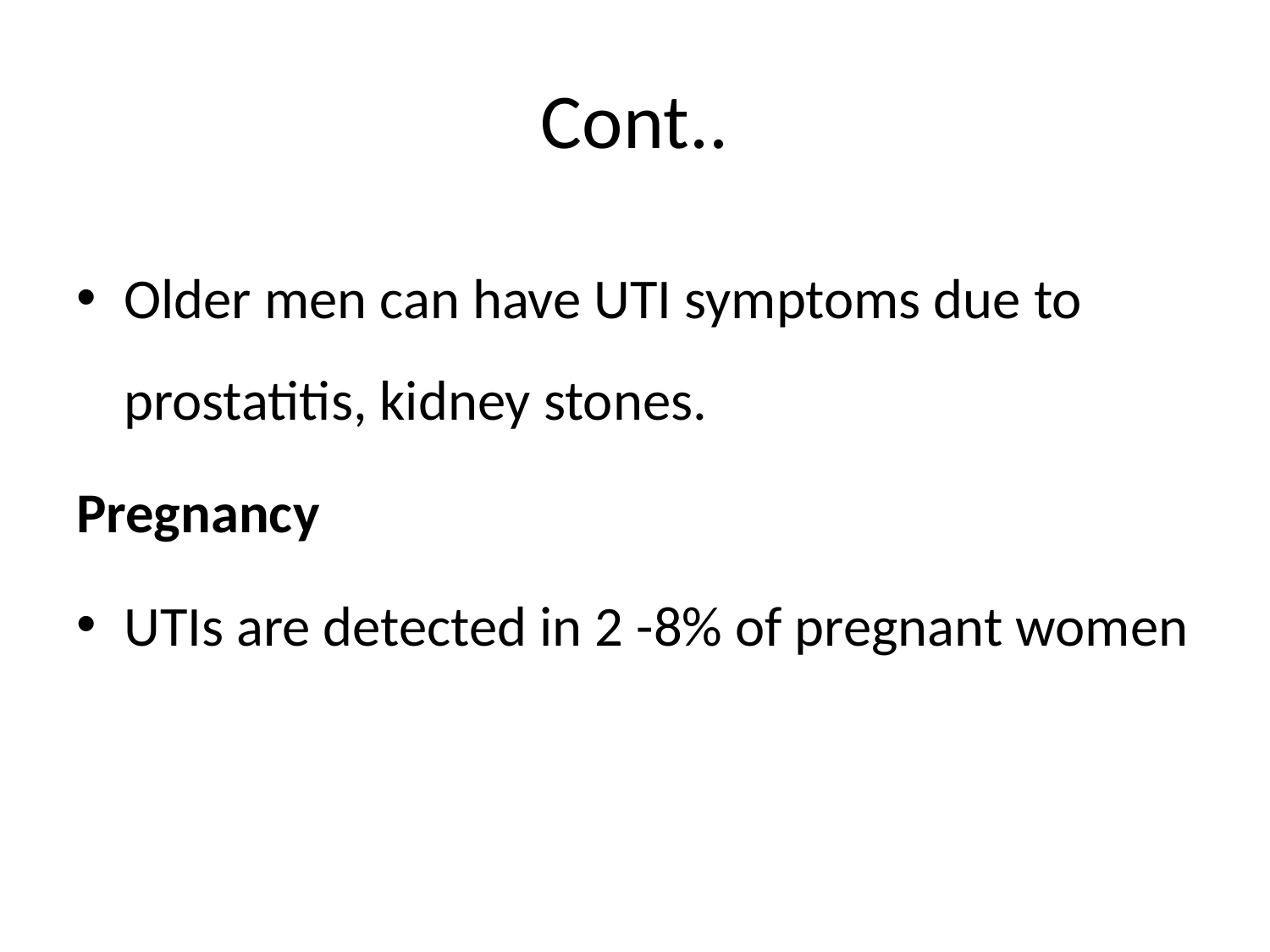

# Cont..
Older men can have UTI symptoms due to prostatitis, kidney stones.
Pregnancy
UTIs are detected in 2 -8% of pregnant women